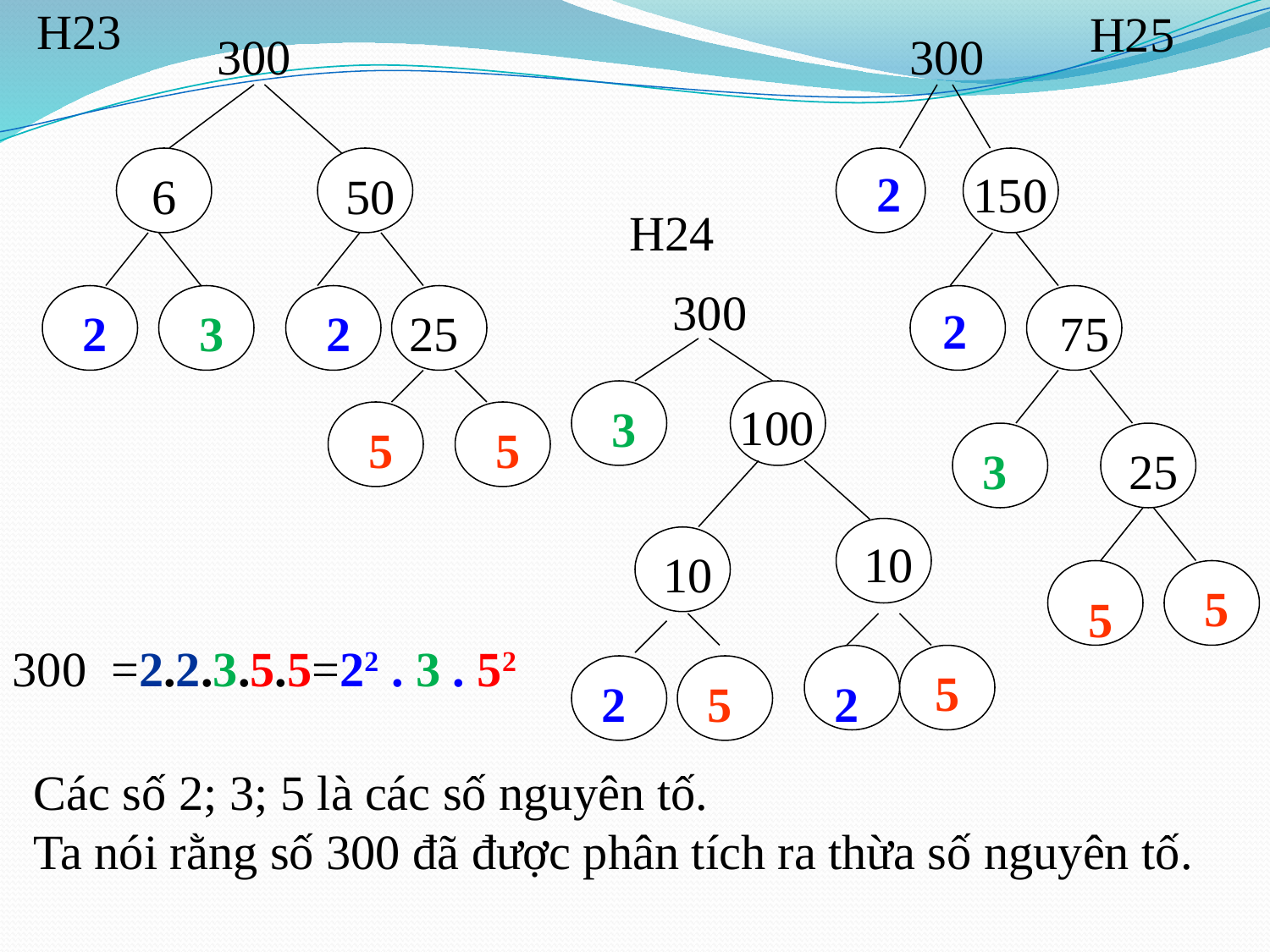

H23
H25
300
300

2
150
6
50
H24

 300

2
2
3
2
25
75

100
3

5
5

3
25

10

10

5
5

300  =2.2.3.5.5=22 . 3 . 52

5
2
5
2
Các số 2; 3; 5 là các số nguyên tố.
Ta nói rằng số 300 đã được phân tích ra thừa số nguyên tố.